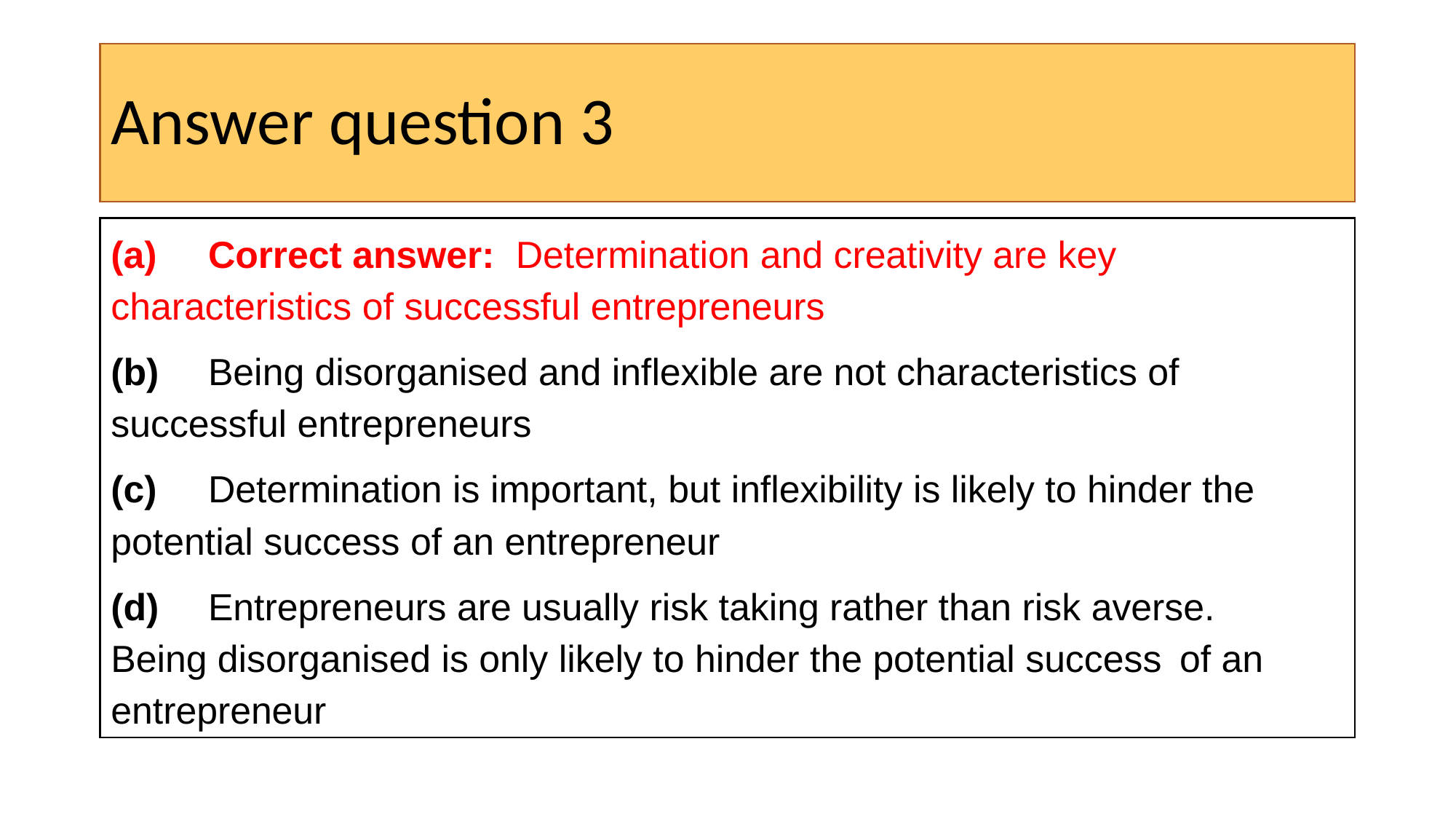

# Answer question 3
(a)	Correct answer:  Determination and creativity are key 	characteristics of successful entrepreneurs
(b)	Being disorganised and inflexible are not characteristics of 	successful entrepreneurs
(c)	Determination is important, but inflexibility is likely to hinder the 	potential success of an entrepreneur
(d)		Entrepreneurs are usually risk taking rather than risk averse. 			Being disorganised is only likely to hinder the potential success 		of an entrepreneur